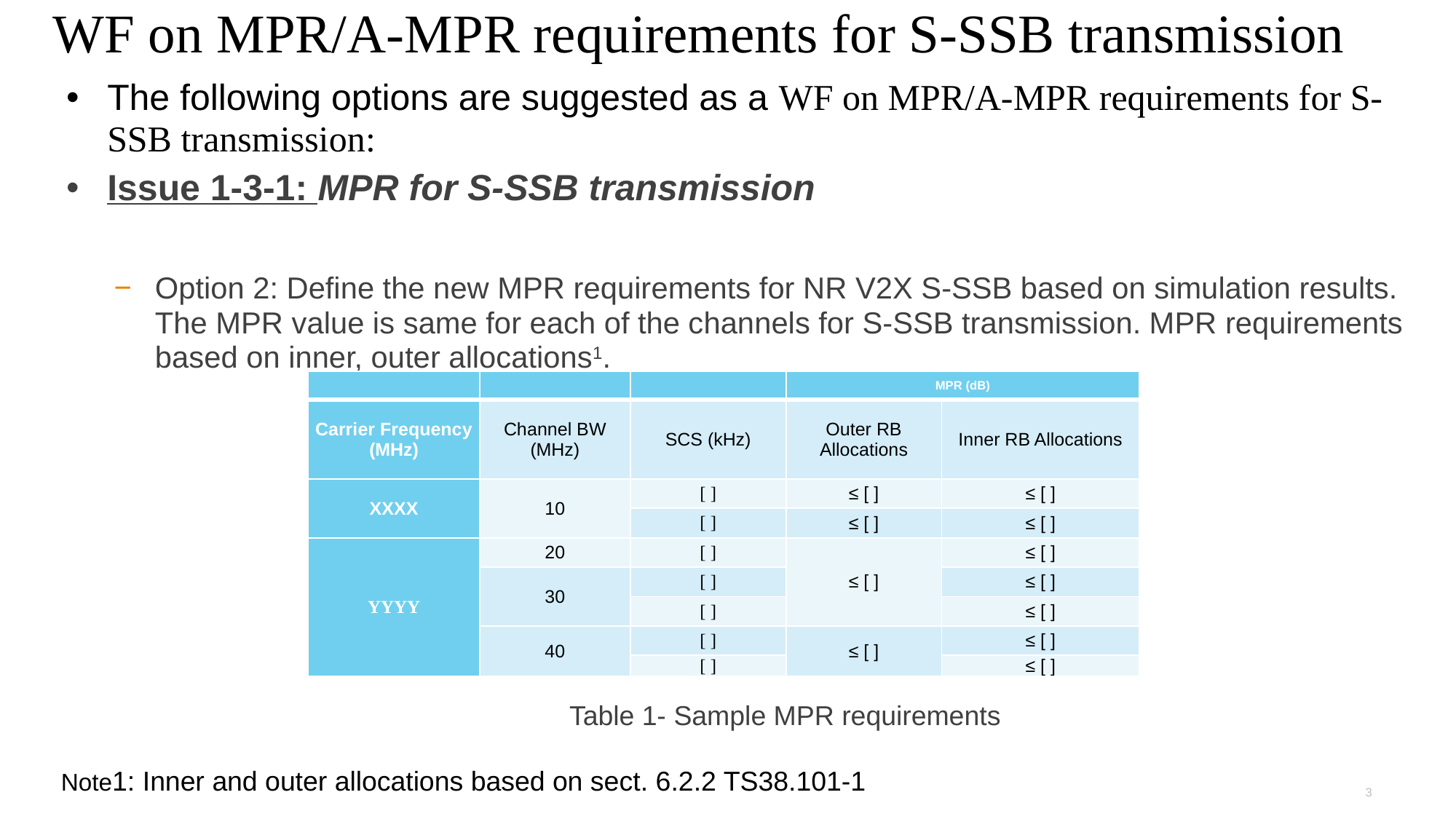

# WF on MPR/A-MPR requirements for S-SSB transmission
The following options are suggested as a WF on MPR/A-MPR requirements for S-SSB transmission:
Issue 1-3-1: MPR for S-SSB transmission

Option 2: Define the new MPR requirements for NR V2X S-SSB based on simulation results. The MPR value is same for each of the channels for S-SSB transmission. MPR requirements based on inner, outer allocations1.

|  |  |  | MPR (dB) |  |
| --- | --- | --- | --- | --- |
| Carrier Frequency (MHz) | Channel BW (MHz) | SCS (kHz) | Outer RB Allocations | Inner RB Allocations |
| XXXX | 10 | [ ] | ≤ [ ] | ≤ [ ] |
|  |  | [ ] | ≤ [ ] | ≤ [ ] |
| YYYY | 20 | [ ] | ≤ [ ] | ≤ [ ] |
|  | 30 | [ ] |  | ≤ [ ] |
|  |  | [ ] |  | ≤ [ ] |
|  | 40 | [ ] | ≤ [ ] | ≤ [ ] |
|  |  | [ ] |  | ≤ [ ] |
Table 1- Sample MPR requirements
Note1: Inner and outer allocations based on sect. 6.2.2 TS38.101-1